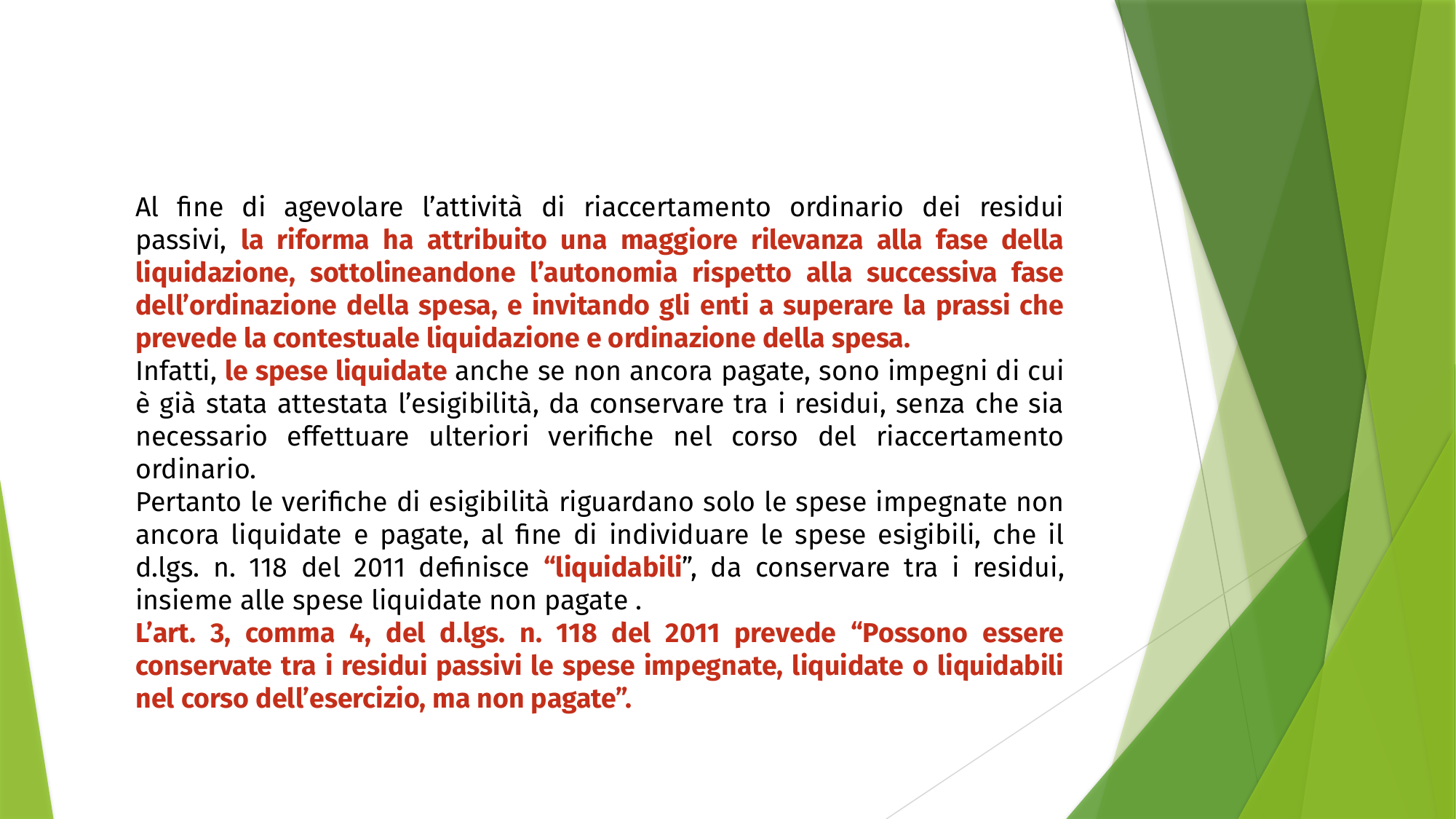

Al fine di agevolare l’attività di riaccertamento ordinario dei residui passivi, la riforma ha attribuito una maggiore rilevanza alla fase della liquidazione, sottolineandone l’autonomia rispetto alla successiva fase dell’ordinazione della spesa, e invitando gli enti a superare la prassi che prevede la contestuale liquidazione e ordinazione della spesa.
Infatti, le spese liquidate anche se non ancora pagate, sono impegni di cui è già stata attestata l’esigibilità, da conservare tra i residui, senza che sia necessario effettuare ulteriori verifiche nel corso del riaccertamento ordinario.
Pertanto le verifiche di esigibilità riguardano solo le spese impegnate non ancora liquidate e pagate, al fine di individuare le spese esigibili, che il d.lgs. n. 118 del 2011 definisce “liquidabili”, da conservare tra i residui, insieme alle spese liquidate non pagate .
L’art. 3, comma 4, del d.lgs. n. 118 del 2011 prevede “Possono essere conservate tra i residui passivi le spese impegnate, liquidate o liquidabili nel corso dell’esercizio, ma non pagate”.